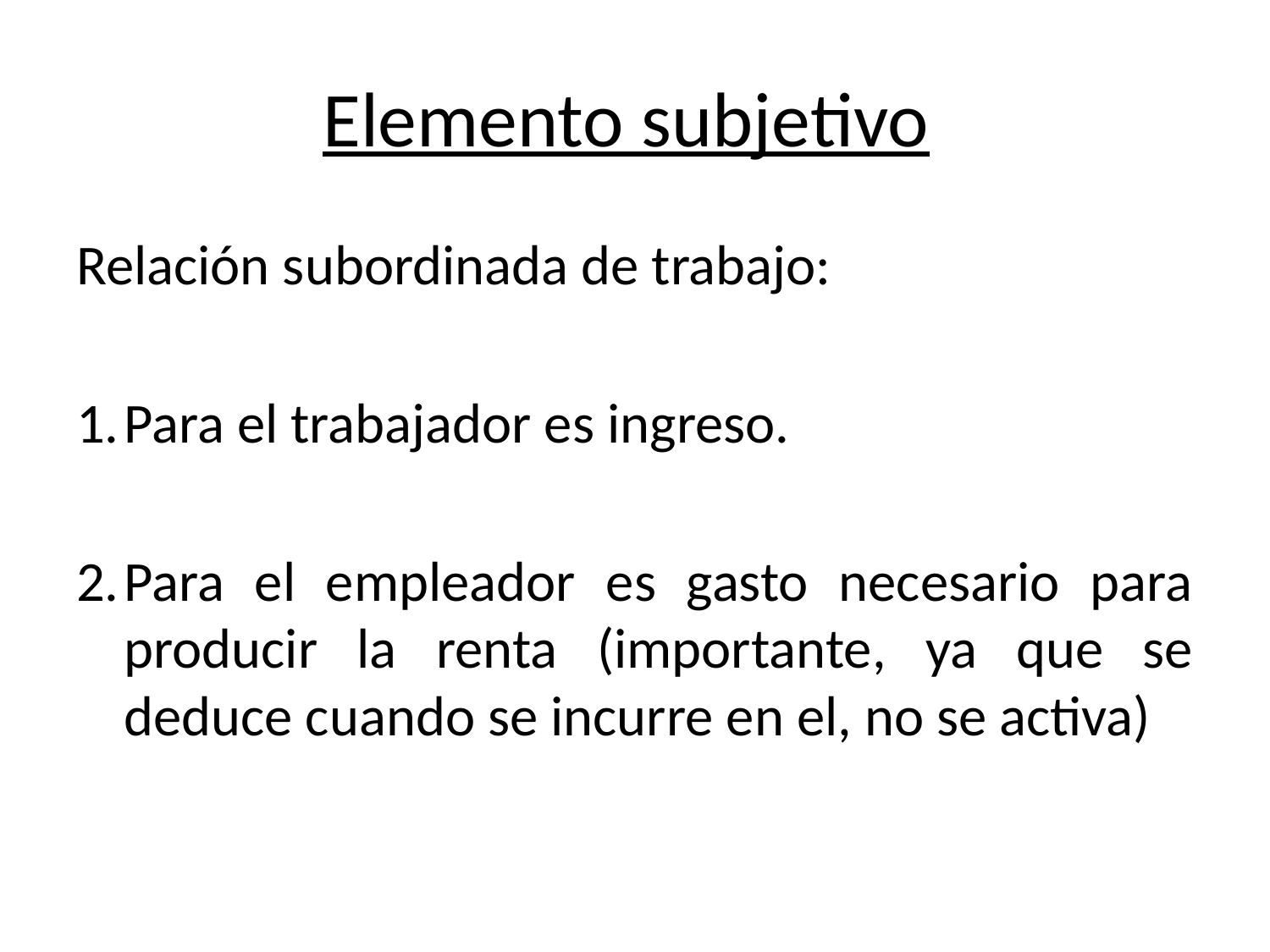

# Elemento subjetivo
Relación subordinada de trabajo:

Para el trabajador es ingreso.

Para el empleador es gasto necesario para producir la renta (importante, ya que se deduce cuando se incurre en el, no se activa)